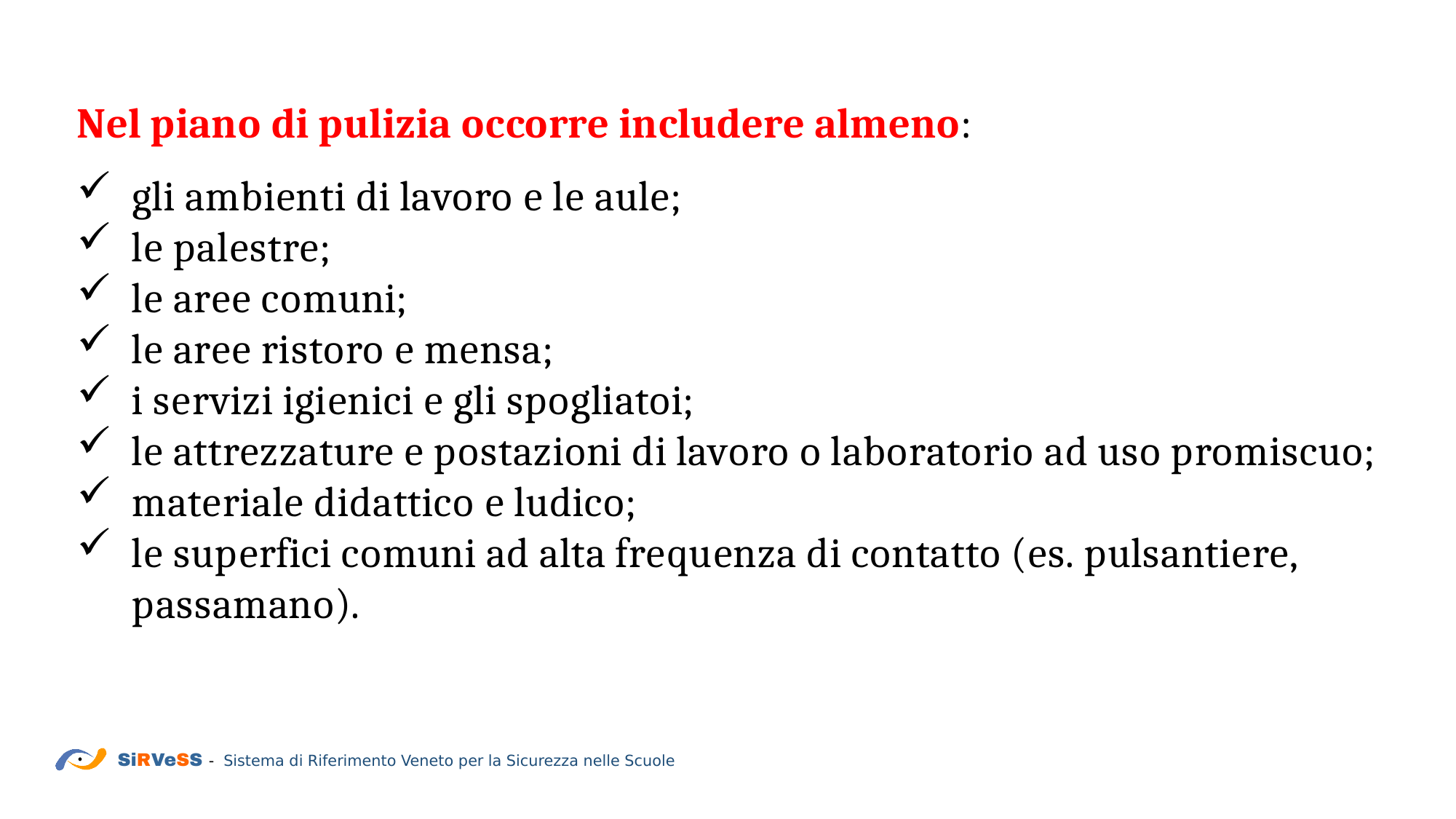

Nel piano di pulizia occorre includere almeno:

gli ambienti di lavoro e le aule;
le palestre;
le aree comuni;
le aree ristoro e mensa;
i servizi igienici e gli spogliatoi;
le attrezzature e postazioni di lavoro o laboratorio ad uso promiscuo;
materiale didattico e ludico;
le superfici comuni ad alta frequenza di contatto (es. pulsantiere, passamano).